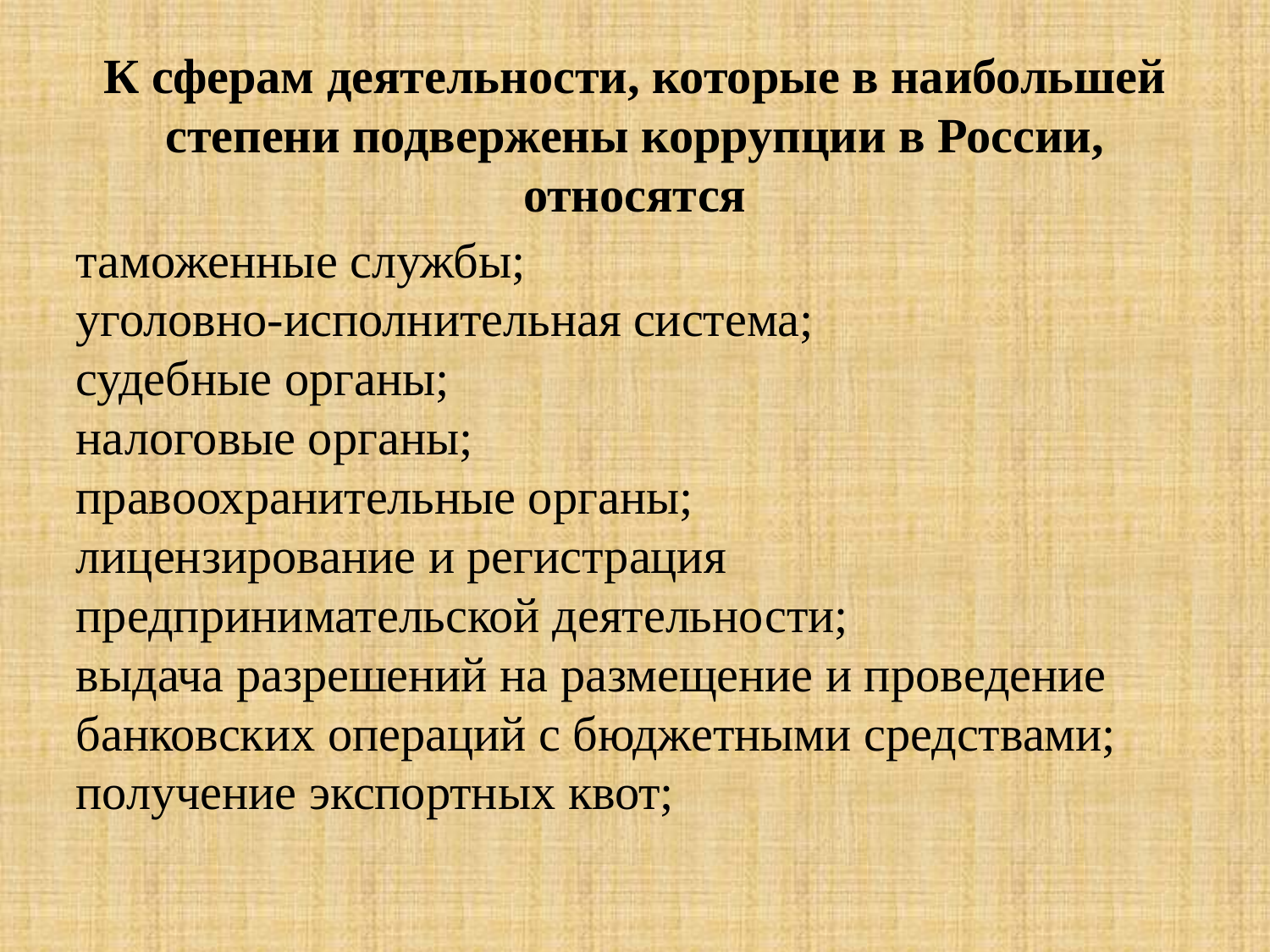

К сферам деятельности, которые в наибольшей степени подвержены коррупции в России, относятся

таможенные службы;
уголовно-исполнительная система;
судебные органы;
налоговые органы;
правоохранительные органы;
лицензирование и регистрация предпринимательской деятельности;
выдача разрешений на размещение и проведение банковских операций с бюджетными средствами;
получение экспортных квот;